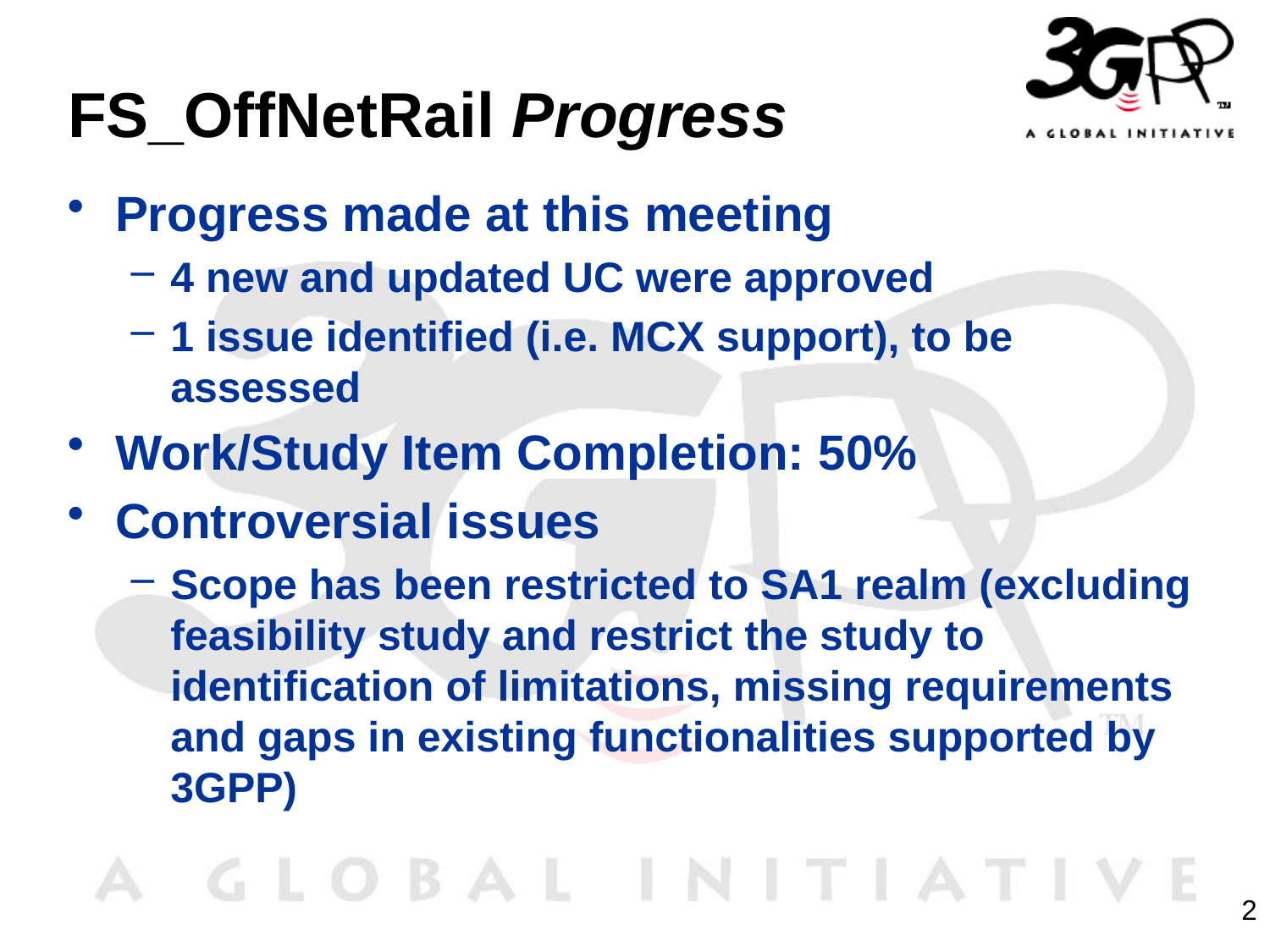

# FS_OffNetRail Progress
Progress made at this meeting
4 new and updated UC were approved
1 issue identified (i.e. MCX support), to be assessed
Work/Study Item Completion: 50%
Controversial issues
Scope has been restricted to SA1 realm (excluding feasibility study and restrict the study to identification of limitations, missing requirements and gaps in existing functionalities supported by 3GPP)
2